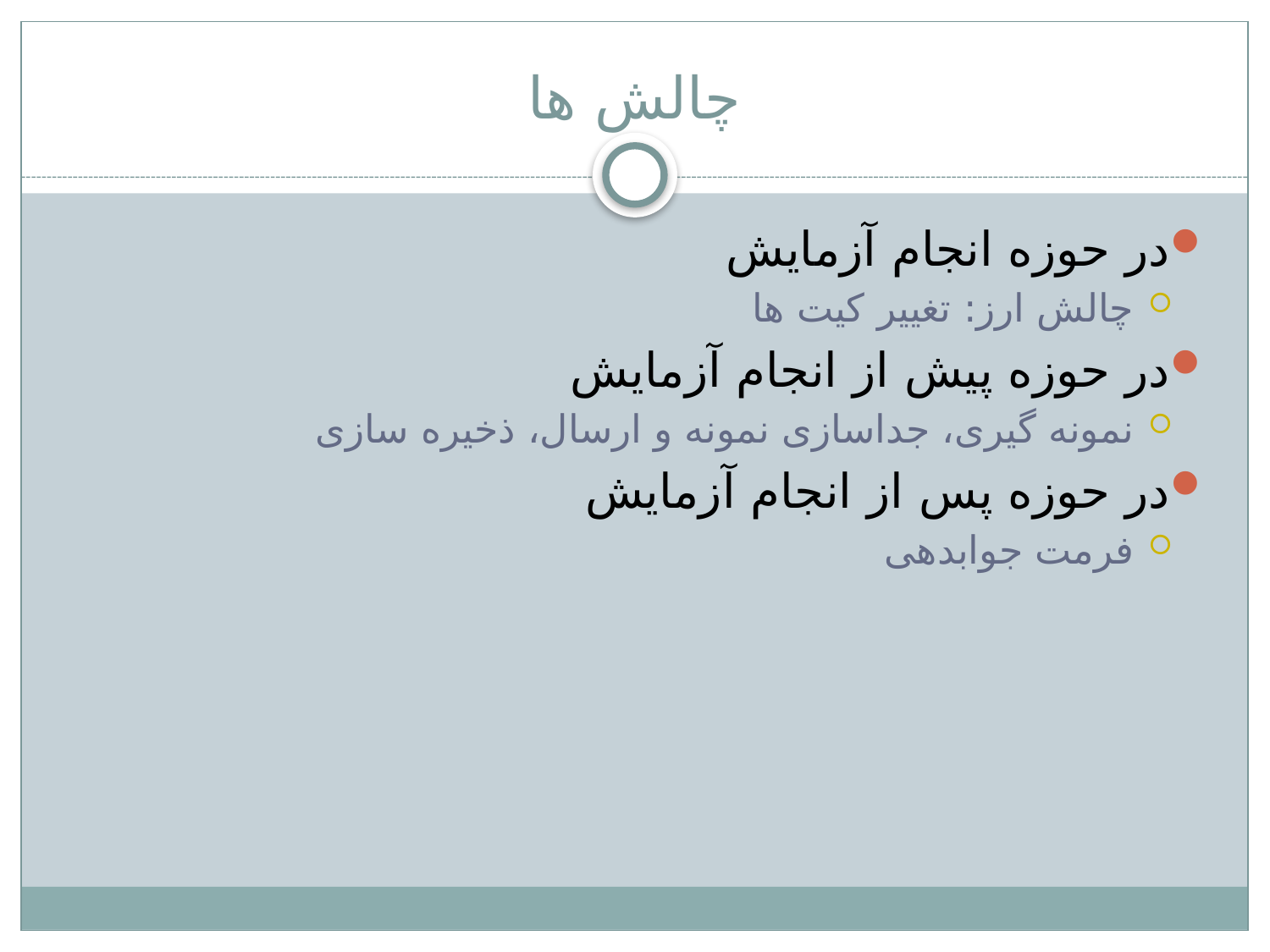

# چالش ها
در حوزه انجام آزمایش
چالش ارز: تغییر کیت ها
در حوزه پیش از انجام آزمایش
نمونه گیری، جداسازی نمونه و ارسال، ذخیره سازی
در حوزه پس از انجام آزمایش
فرمت جوابدهی